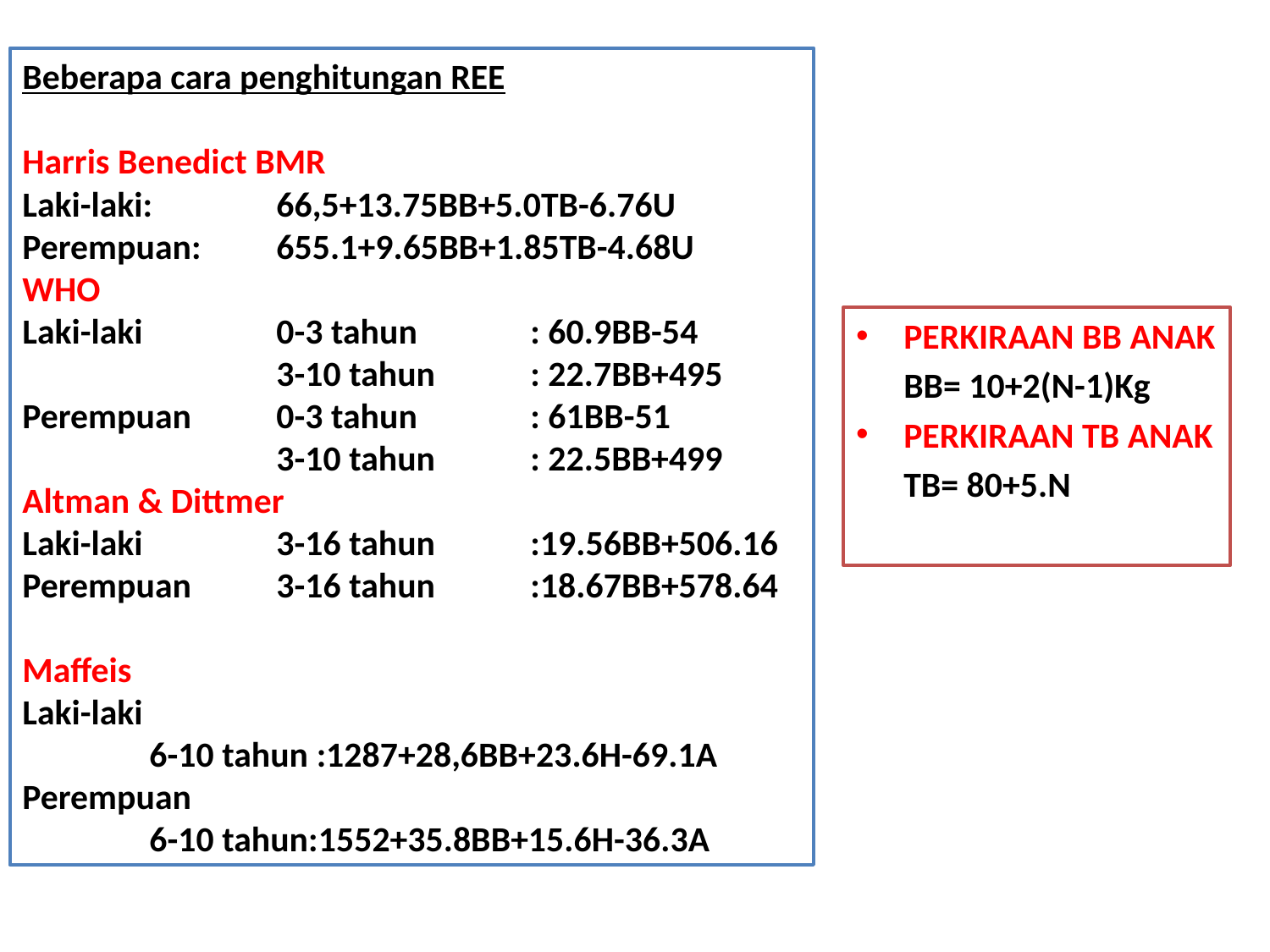

Beberapa cara penghitungan REE
Harris Benedict BMR
Laki-laki:	66,5+13.75BB+5.0TB-6.76U
Perempuan:	655.1+9.65BB+1.85TB-4.68U
WHO
Laki-laki		0-3 tahun    	: 60.9BB-54
		3-10 tahun 	: 22.7BB+495
Perempuan	0-3 tahun 	: 61BB-51
		3-10 tahun	: 22.5BB+499
Altman & Dittmer
Laki-laki 	3-16 tahun 	:19.56BB+506.16
Perempuan 	3-16 tahun 	:18.67BB+578.64
Maffeis
Laki-laki
	6-10 tahun :1287+28,6BB+23.6H-69.1A
Perempuan
	6-10 tahun:1552+35.8BB+15.6H-36.3A
PERKIRAAN BB ANAK
	BB= 10+2(N-1)Kg
PERKIRAAN TB ANAK
	TB= 80+5.N